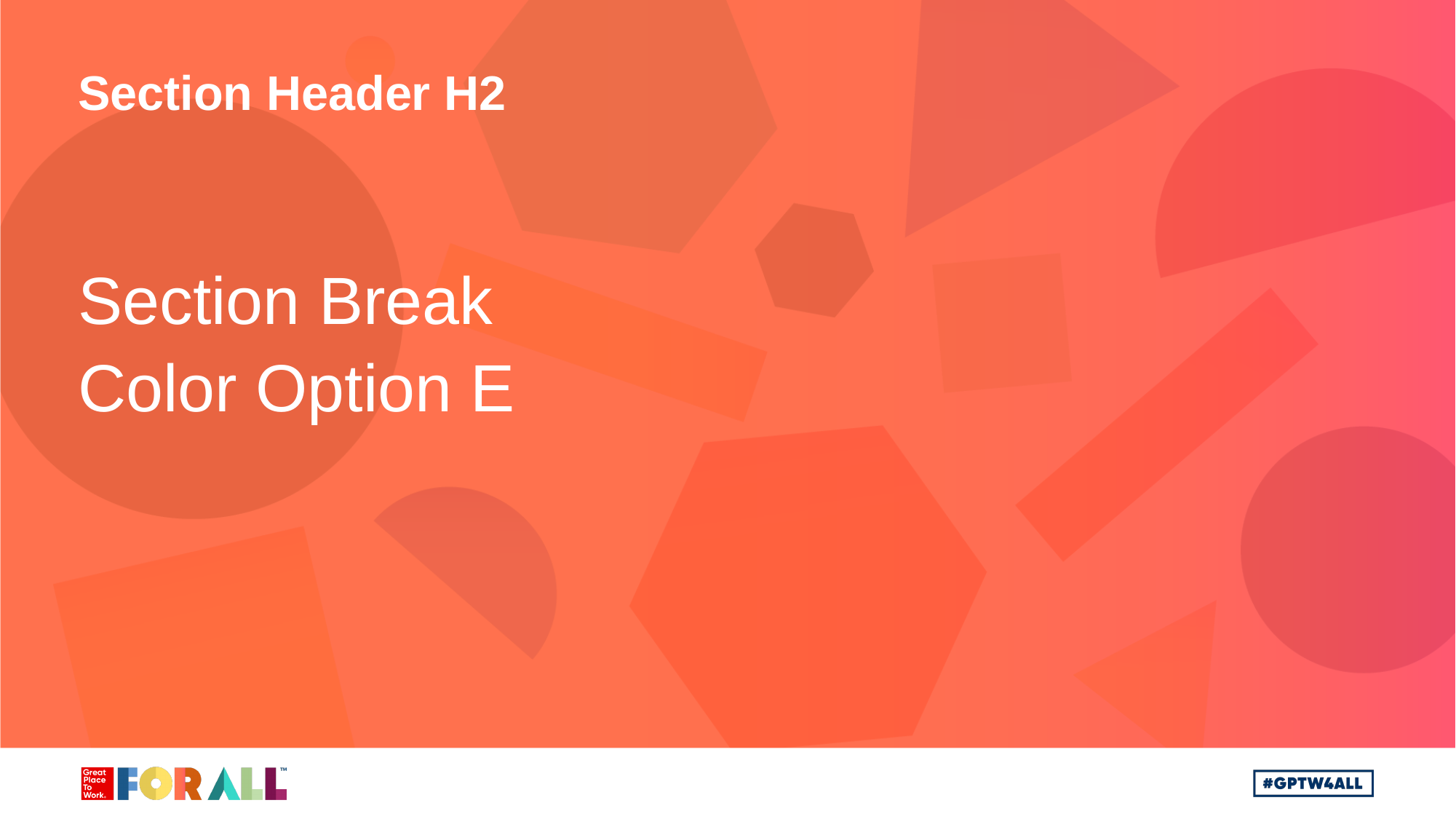

Section Header H2
Section Break
Color Option E